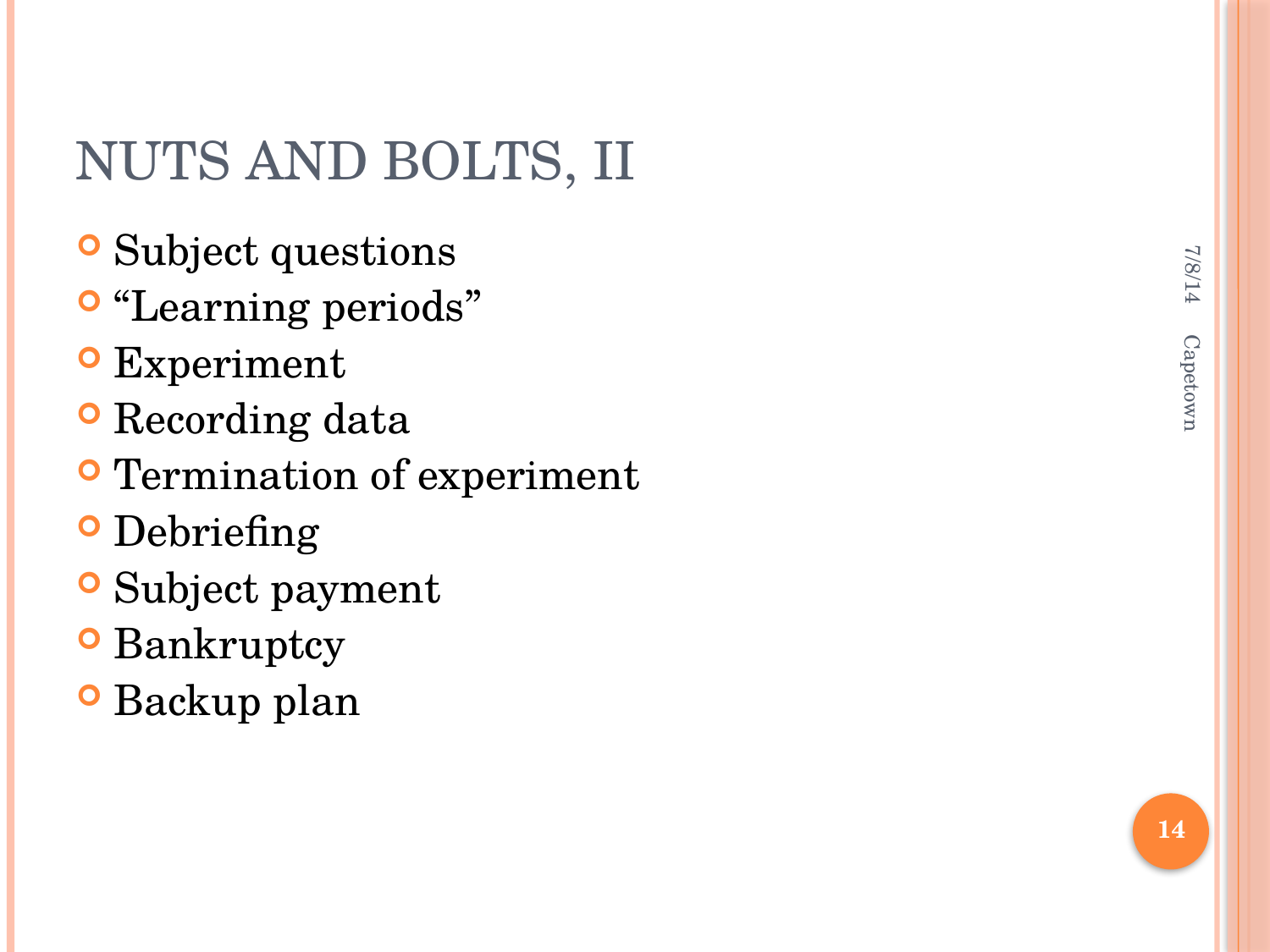

# Nuts and Bolts, II
7/8/14
Subject questions
“Learning periods”
Experiment
Recording data
Termination of experiment
Debriefing
Subject payment
Bankruptcy
Backup plan
Capetown
14